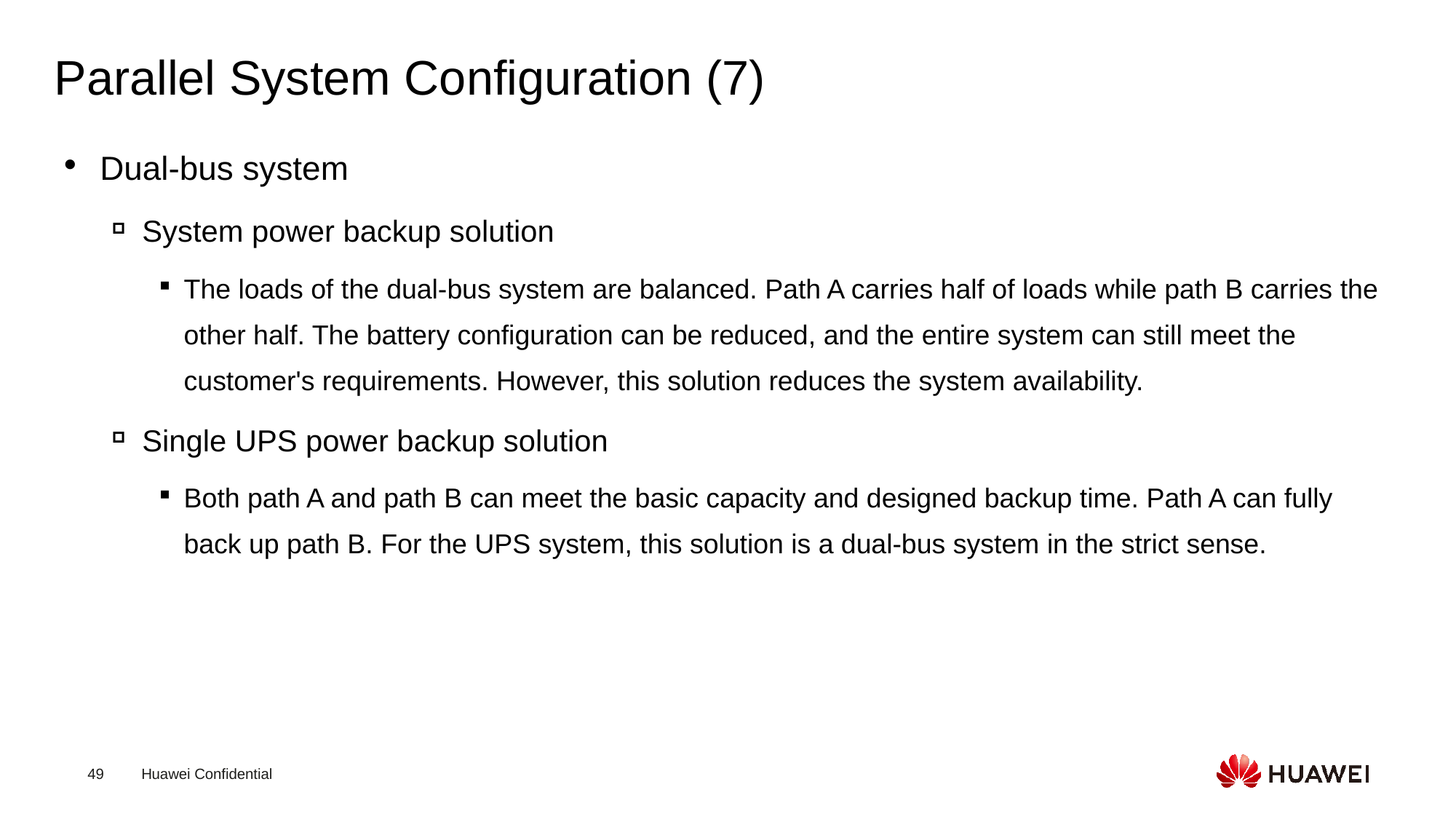

# Parallel System Configuration (7)
Dual-bus system
System power backup solution
The loads of the dual-bus system are balanced. Path A carries half of loads while path B carries the other half. The battery configuration can be reduced, and the entire system can still meet the customer's requirements. However, this solution reduces the system availability.
Single UPS power backup solution
Both path A and path B can meet the basic capacity and designed backup time. Path A can fully back up path B. For the UPS system, this solution is a dual-bus system in the strict sense.